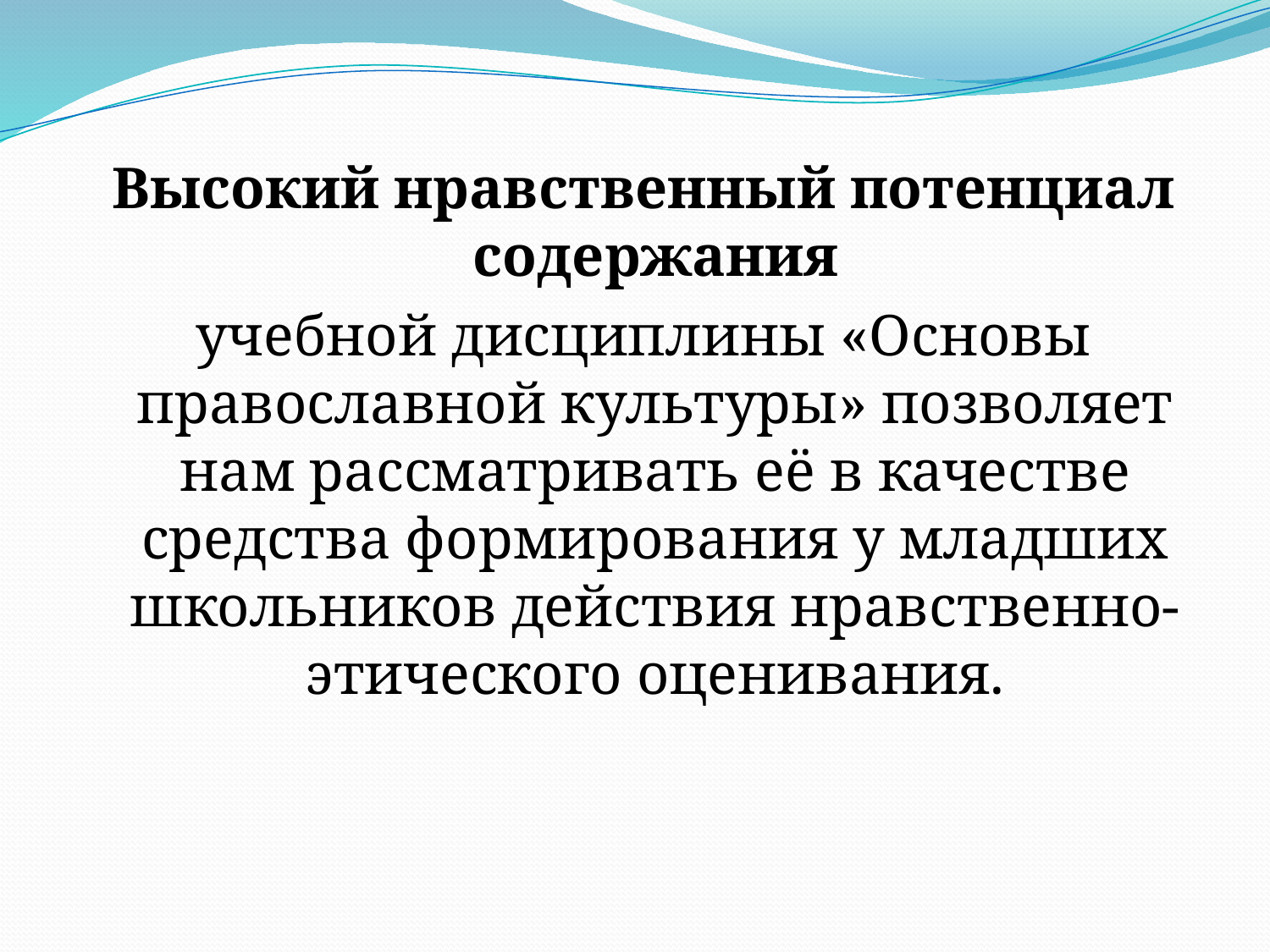

Высокий нравственный потенциал содержания
 учебной дисциплины «Основы православной культуры» позволяет нам рассматривать её в качестве средства формирования у младших школьников действия нравственно-этического оценивания.